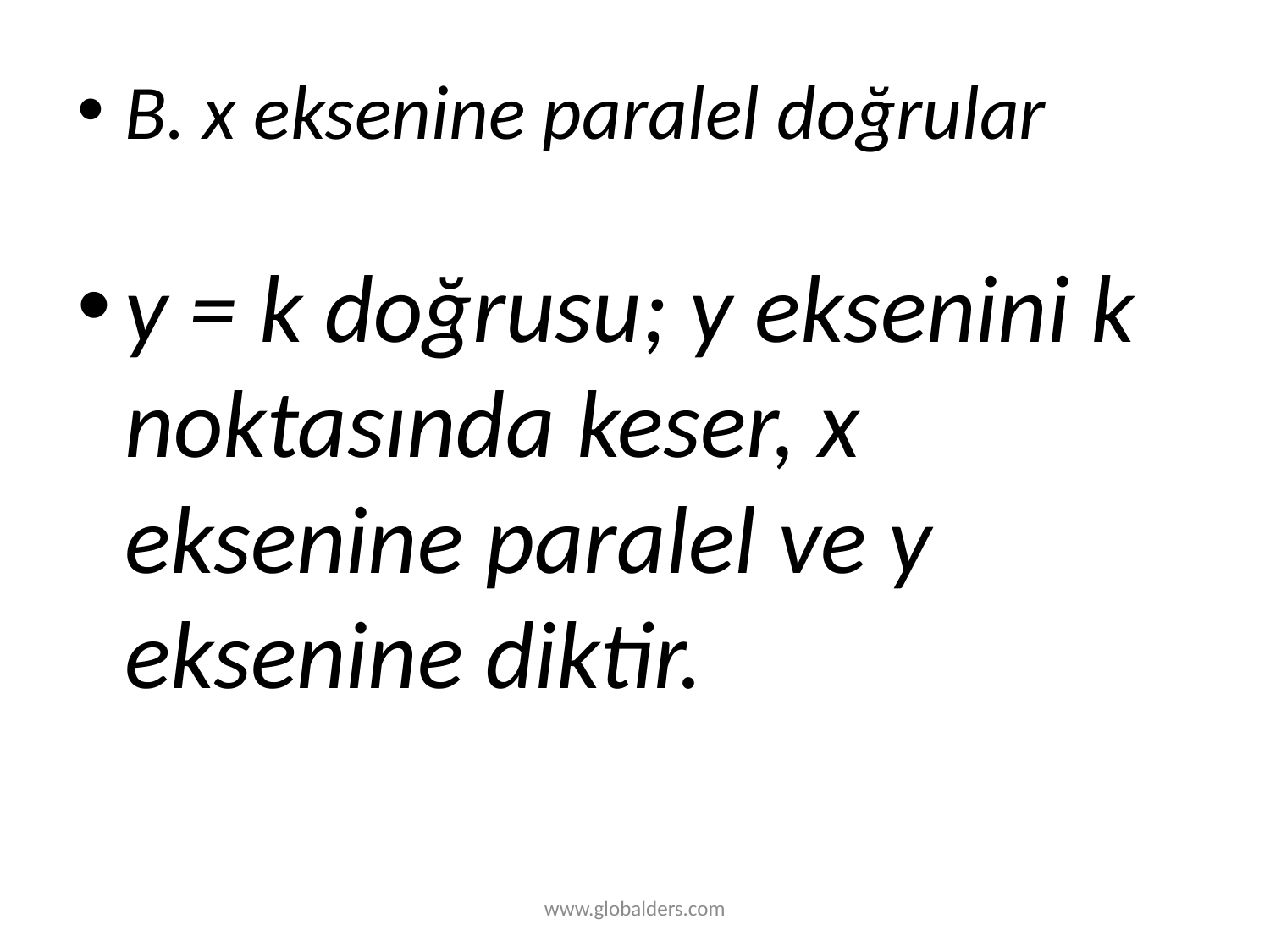

B. x eksenine paralel doğrular

y = k doğrusu; y eksenini k noktasında keser, x eksenine paralel ve y eksenine diktir.

www.globalders.com